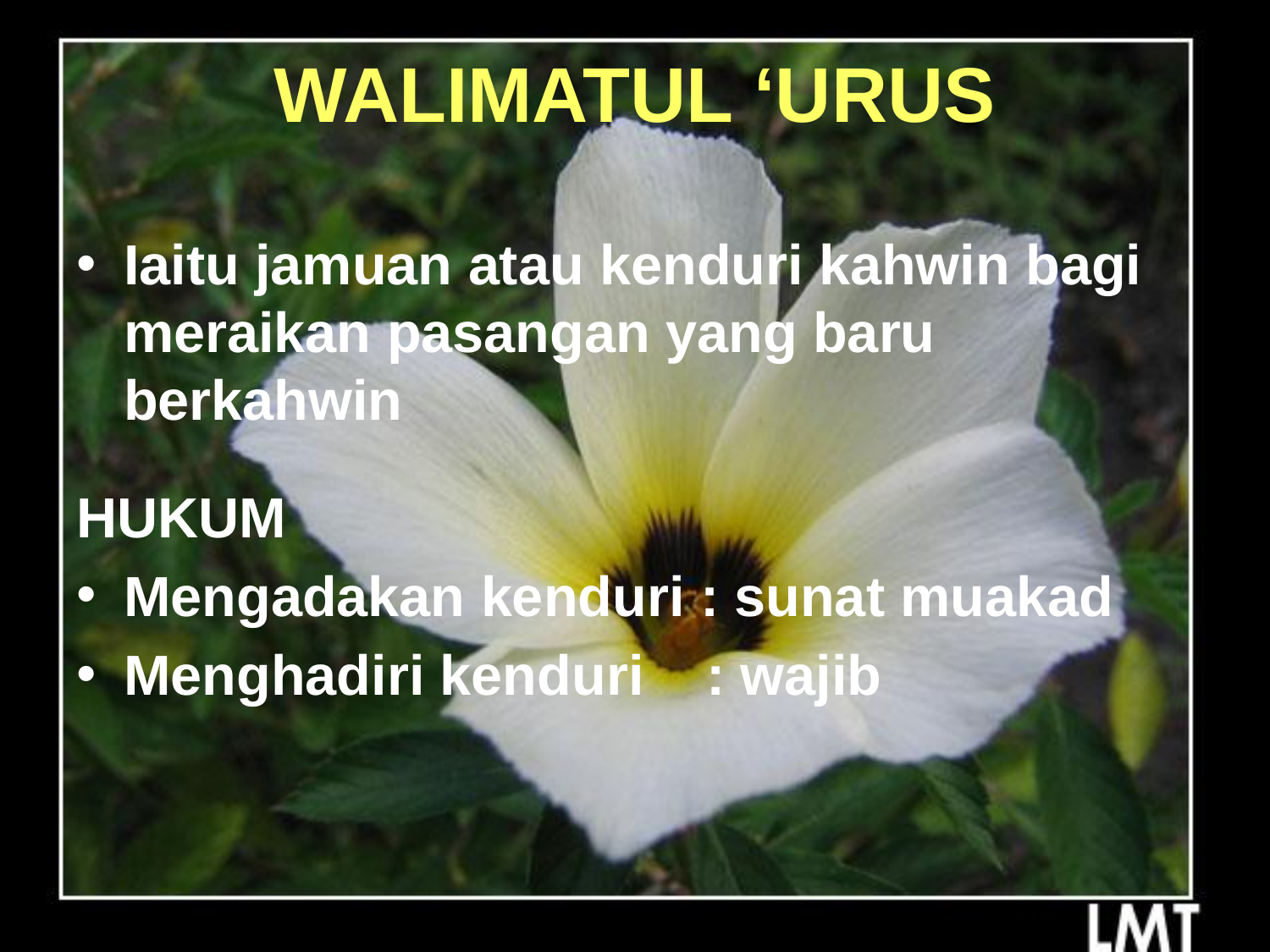

# WALIMATUL ‘URUS
Iaitu jamuan atau kenduri kahwin bagi meraikan pasangan yang baru berkahwin

HUKUM
Mengadakan kenduri : sunat muakad
Menghadiri kenduri    : wajib